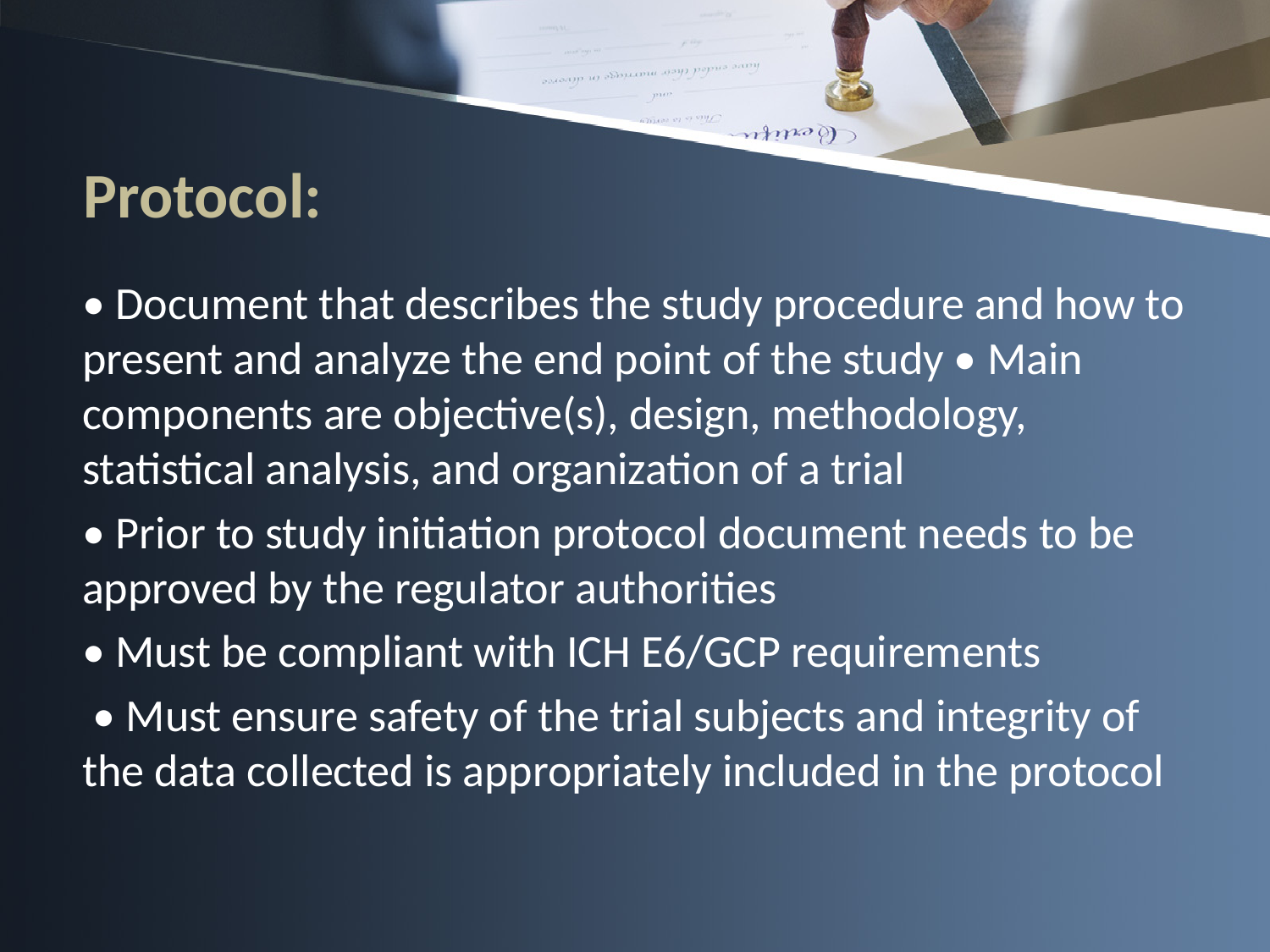

# Protocol:
• Document that describes the study procedure and how to present and analyze the end point of the study • Main components are objective(s), design, methodology, statistical analysis, and organization of a trial
• Prior to study initiation protocol document needs to be approved by the regulator authorities
• Must be compliant with ICH E6/GCP requirements
 • Must ensure safety of the trial subjects and integrity of the data collected is appropriately included in the protocol